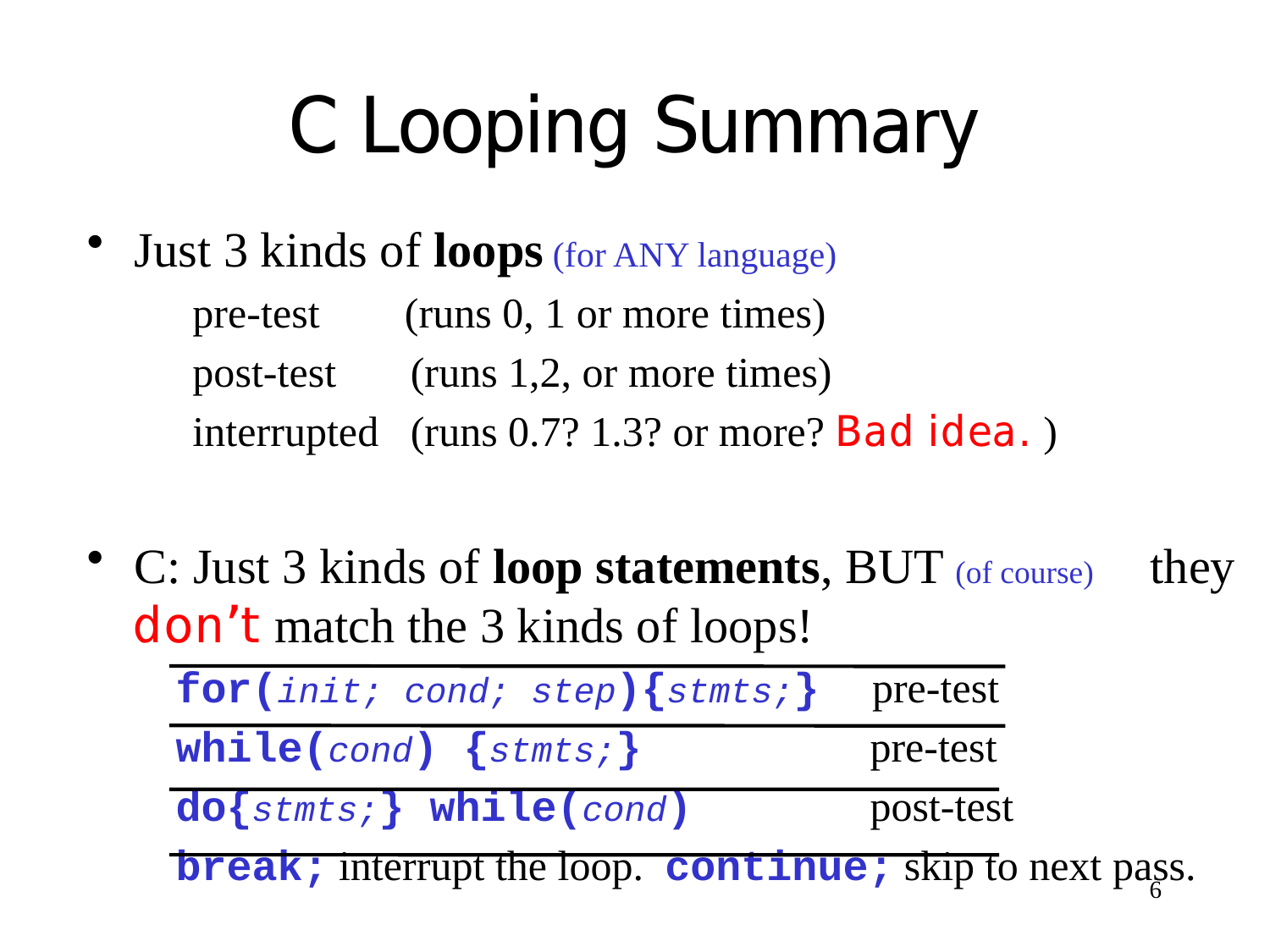

# C Looping Summary
Just 3 kinds of loops (for ANY language)
    pre-test        (runs 0, 1 or more times)
    post-test       (runs 1,2, or more times)
    interrupted   (runs 0.7? 1.3? or more? Bad idea. )

C: Just 3 kinds of loop statements, BUT (of course)	they don’t match the 3 kinds of loops!
 for(init; cond; step){stmts;}     pre-test
 while(cond) {stmts;}         pre-test
 do{stmts;} while(cond)       post-test
 break; interrupt the loop.  continue; skip to next pass.

6